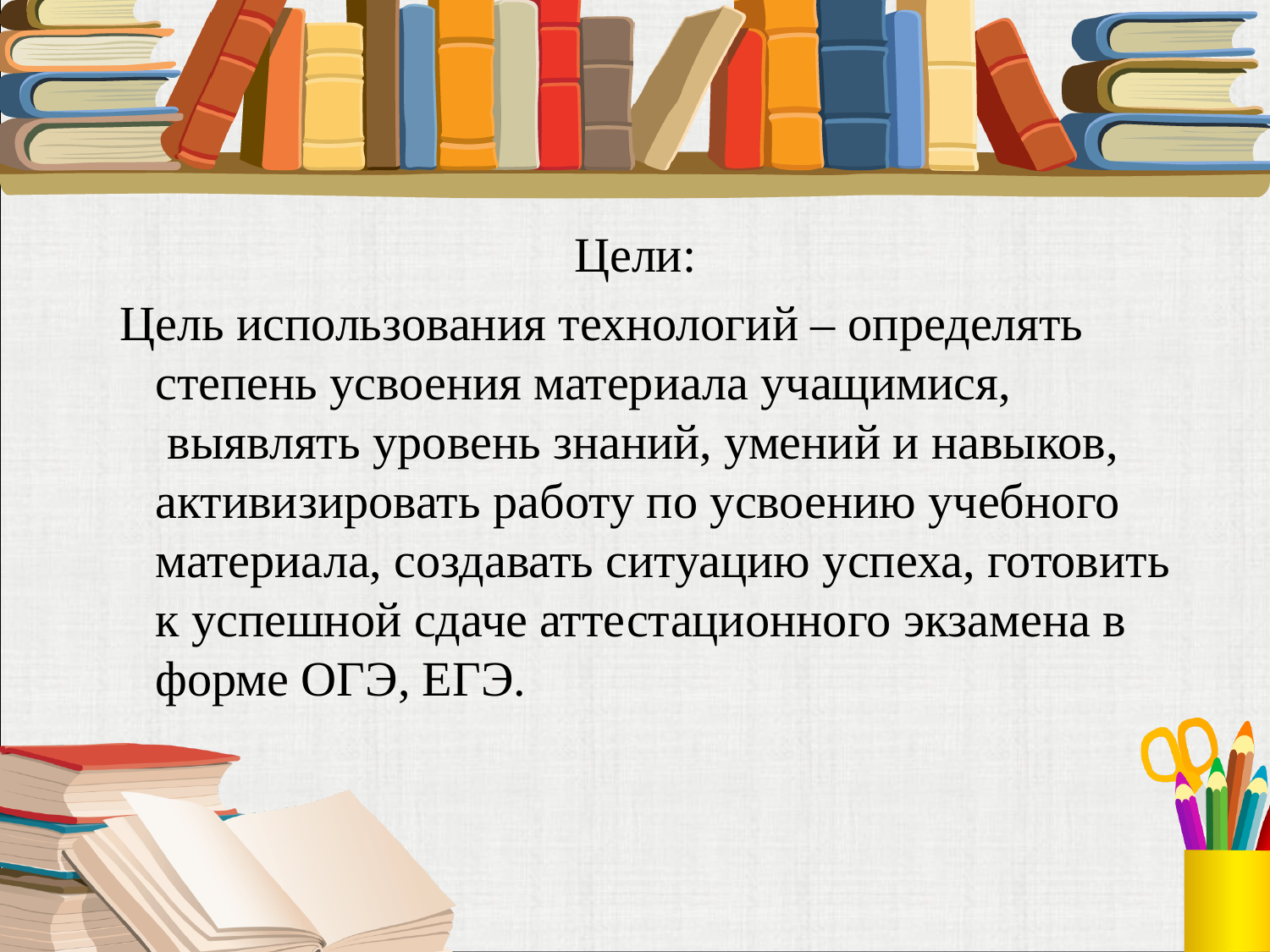

#
                                      Цели:
 Цель использования технологий – определять степень усвоения материала учащимися,  выявлять уровень знаний, умений и навыков, активизировать работу по усвоению учебного материала, создавать ситуацию успеха, готовить к успешной сдаче аттестационного экзамена в форме ОГЭ, ЕГЭ.